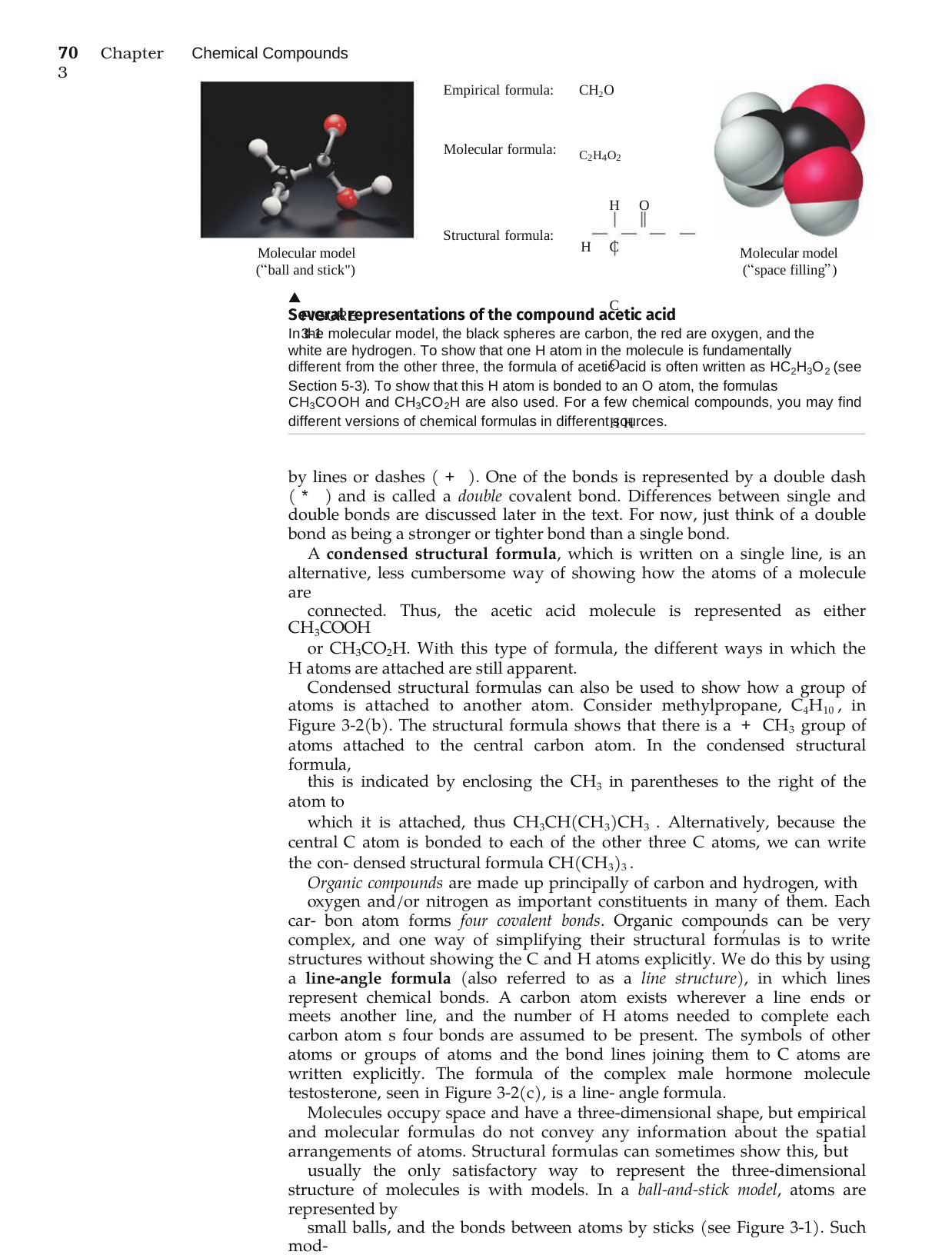

70	Chapter 3
Chemical Compounds
CH2O
Empirical formula:
Molecular formula:
C2H4O2
H	O
H	C	C	O	H H
Structural formula:
Molecular model (  ball and stick")
 FIGURE 3-1
Molecular model (  space filling  )

Several representations of the compound acetic acid
In the molecular model, the black spheres are carbon, the red are oxygen, and the white are hydrogen. To show that one H atom in the molecule is fundamentally
different from the other three, the formula of acetic acid is often written as HC2H3O2 (see Section 5-3). To show that this H atom is bonded to an O atom, the formulas
CH3COOH and CH3CO2H are also used. For a few chemical compounds, you may find different versions of chemical formulas in different sources.

by lines or dashes ( + ). One of the bonds is represented by a double dash ( * ) and is called a double covalent bond. Differences between single and double bonds are discussed later in the text. For now, just think of a double bond as being a stronger or tighter bond than a single bond.
A condensed structural formula, which is written on a single line, is an alternative, less cumbersome way of showing how the atoms of a molecule are
connected. Thus, the acetic acid molecule is represented as either CH3COOH
or CH3CO2H. With this type of formula, the different ways in which the H atoms are attached are still apparent.
Condensed structural formulas can also be used to show how a group of atoms  is  attached  to  another  atom.  Consider  methylpropane,  C4H10 ,  in Figure 3-2(b). The structural formula shows that there is a  + CH3  group of atoms attached to the central carbon atom. In the condensed structural formula,
this is indicated by enclosing the CH3 in parentheses to the right of the atom to
which it is attached, thus CH3CH(CH3)CH3 . Alternatively, because the central C atom is bonded to each of the other three C atoms, we can write the con- densed structural formula CH(CH3)3 .
Organic compounds are made up principally of carbon and hydrogen, with
oxygen and/or nitrogen as important constituents in many of them. Each car- bon atom forms four covalent bonds. Organic compounds can be very complex, and one way of simplifying their structural formulas is to write structures without showing the C and H atoms explicitly. We do this by using a line-angle formula (also referred to as a line structure), in which lines represent chemical bonds. A carbon atom exists wherever a line ends or meets another line, and the number of H atoms needed to complete each carbon atom s four bonds are assumed to be present. The symbols of other atoms or groups of atoms and the bond lines joining them to C atoms are written explicitly. The formula of the complex male hormone molecule testosterone, seen in Figure 3-2(c), is a line- angle formula.
Molecules occupy space and have a three-dimensional shape, but empirical and molecular formulas do not convey any information about the spatial arrangements of atoms. Structural formulas can sometimes show this, but
usually the only satisfactory way to represent the three-dimensional structure of molecules is with models. In a ball-and-stick model, atoms are represented by
small balls, and the bonds between atoms by sticks (see Figure 3-1). Such mod-
els help us to visualize distances between the nuclei of atoms (bond lengths) and the geometrical shapes of molecules. Ball-and-stick models are easy to draw and interpret, but they can be somewhat misleading. Chemical bonds